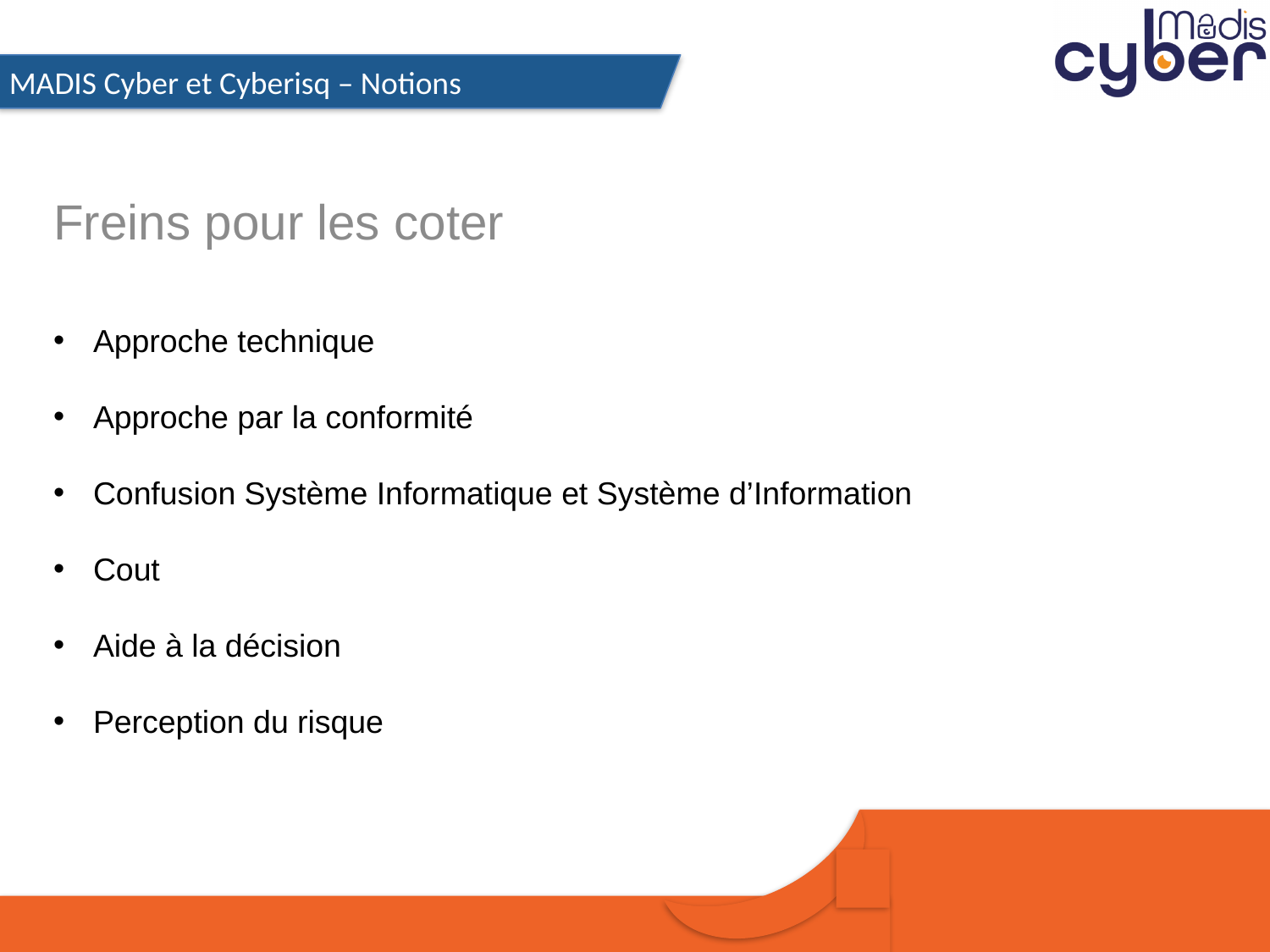

Freins pour les coter
Approche technique

Approche par la conformité

Confusion Système Informatique et Système d’Information

Cout

Aide à la décision

Perception du risque